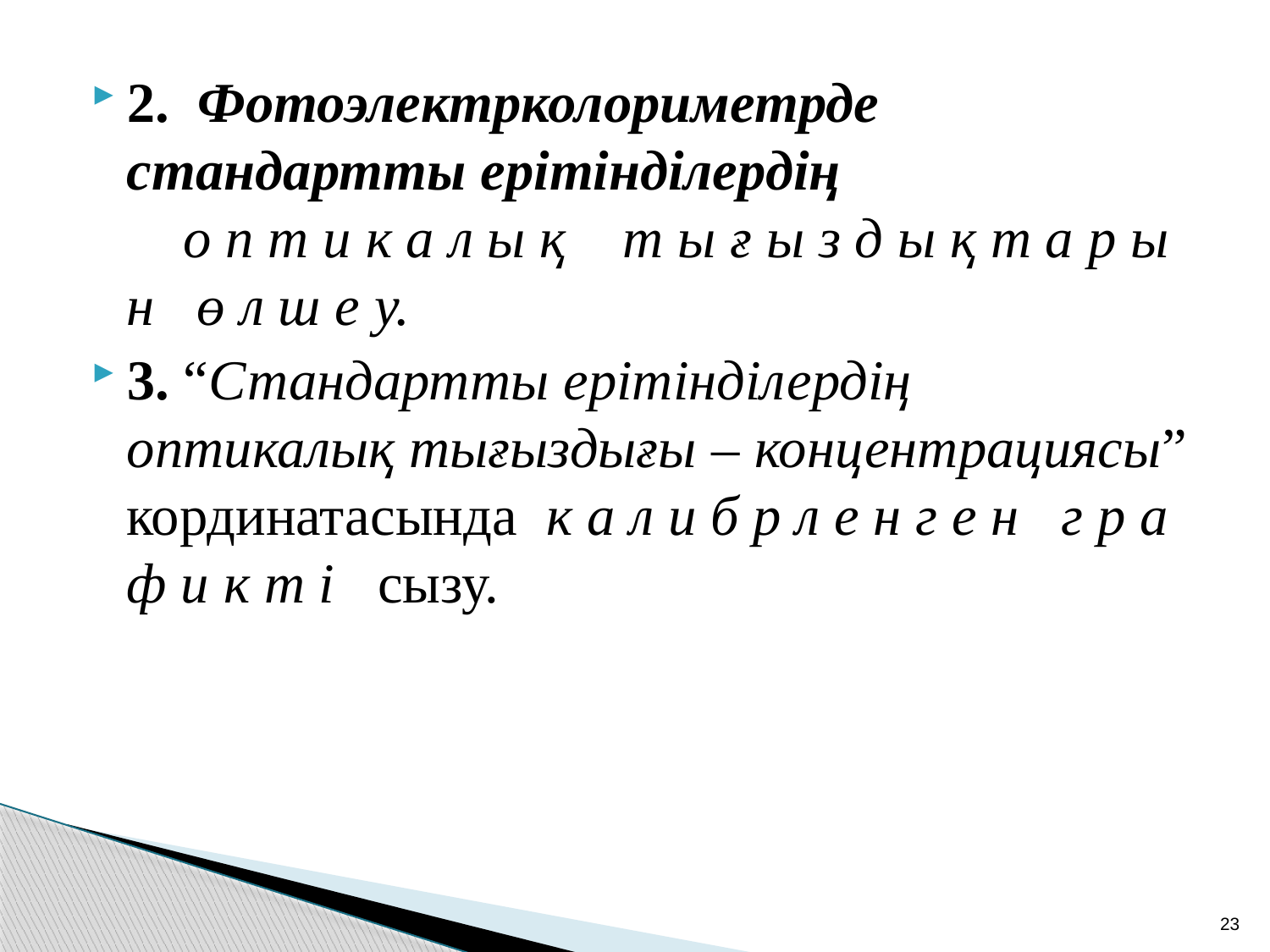

2.  Фотоэлектрколориметрде    стандартты ерітінділердің                             о п т и к а л ы қ    т ы ғ ы з д ы қ т а р ы н   ө л ш е у.
3. “Стандартты ерітінділердің оптикалық тығыздығы – концентрациясы” кординатасында  к а л и б р л е н г е н   г р а ф и к т і   сызу.

23